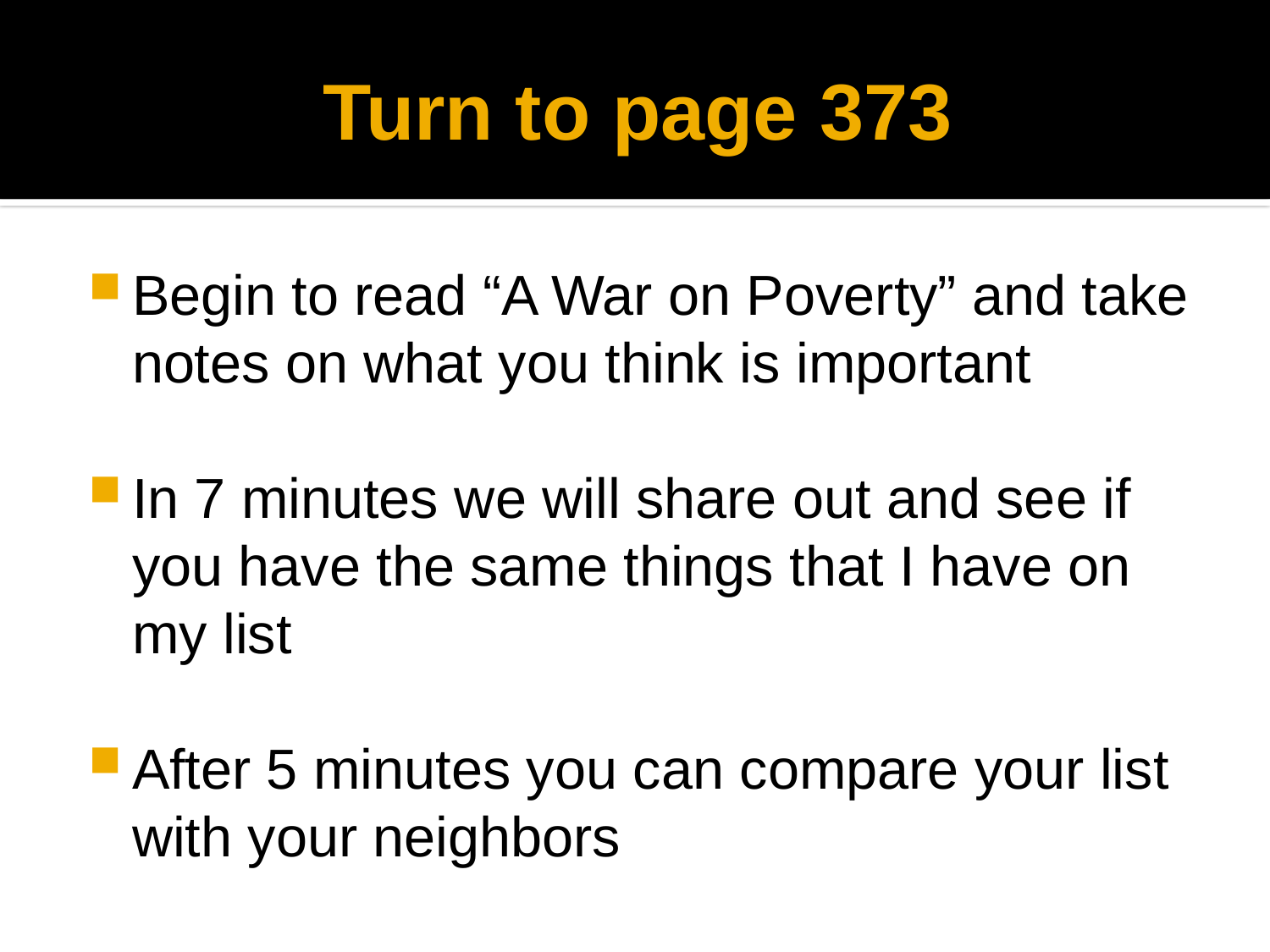

# Turn to page 373
Begin to read “A War on Poverty” and take notes on what you think is important

In 7 minutes we will share out and see if you have the same things that I have on my list

After 5 minutes you can compare your list with your neighbors